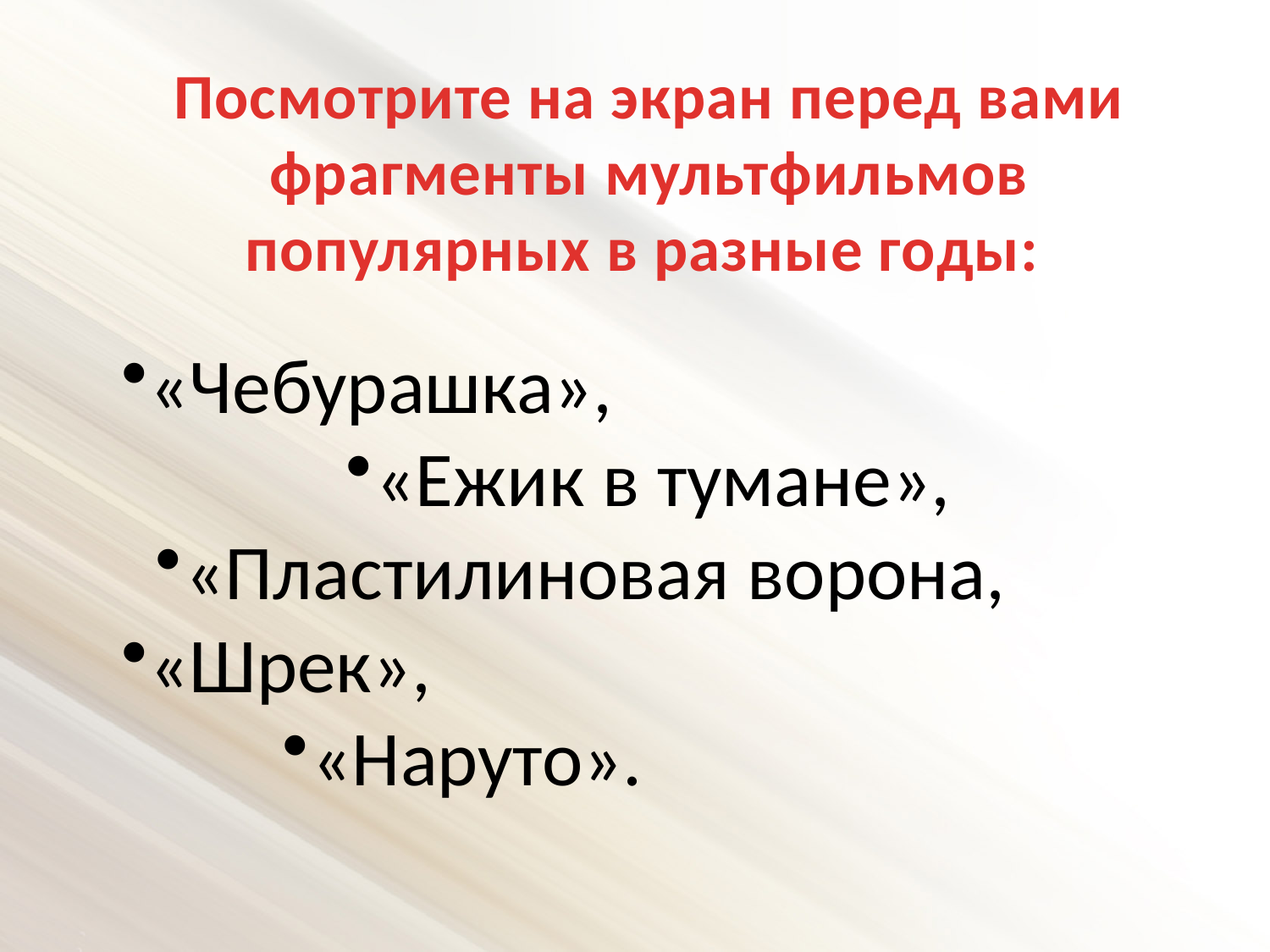

Посмотрите на экран перед вами фрагменты мультфильмов популярных в разные годы:
«Чебурашка»,
«Ежик в тумане»,
«Пластилиновая ворона,
«Шрек»,
«Наруто».